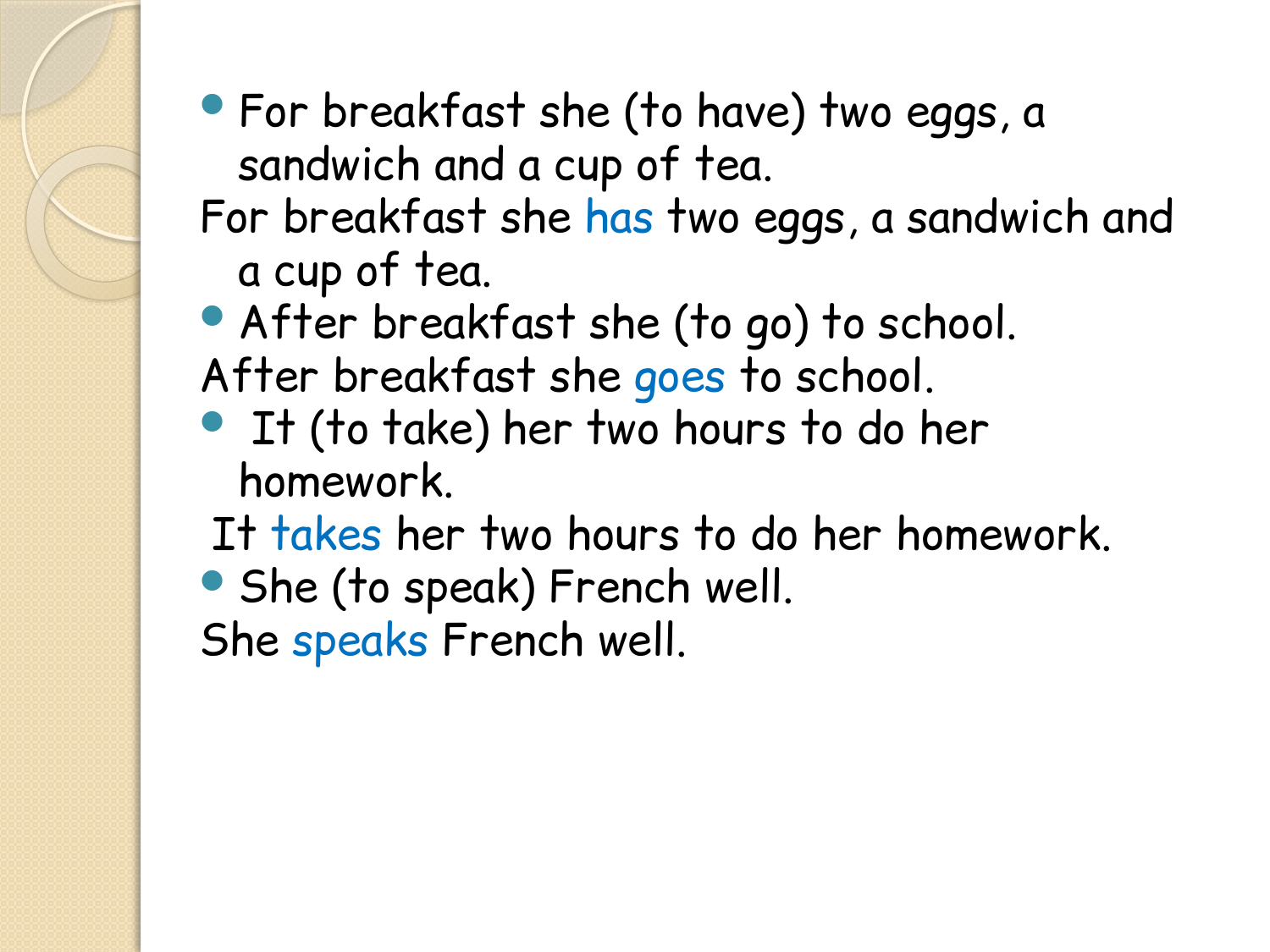

For breakfast she (to have) two eggs, a sandwich and a cup of tea.
For breakfast she has two eggs, a sandwich and a cup of tea.
After breakfast she (to go) to school.
After breakfast she goes to school.
 It (to take) her two hours to do her homework.
 It takes her two hours to do her homework.
She (to speak) French well.
She speaks French well.